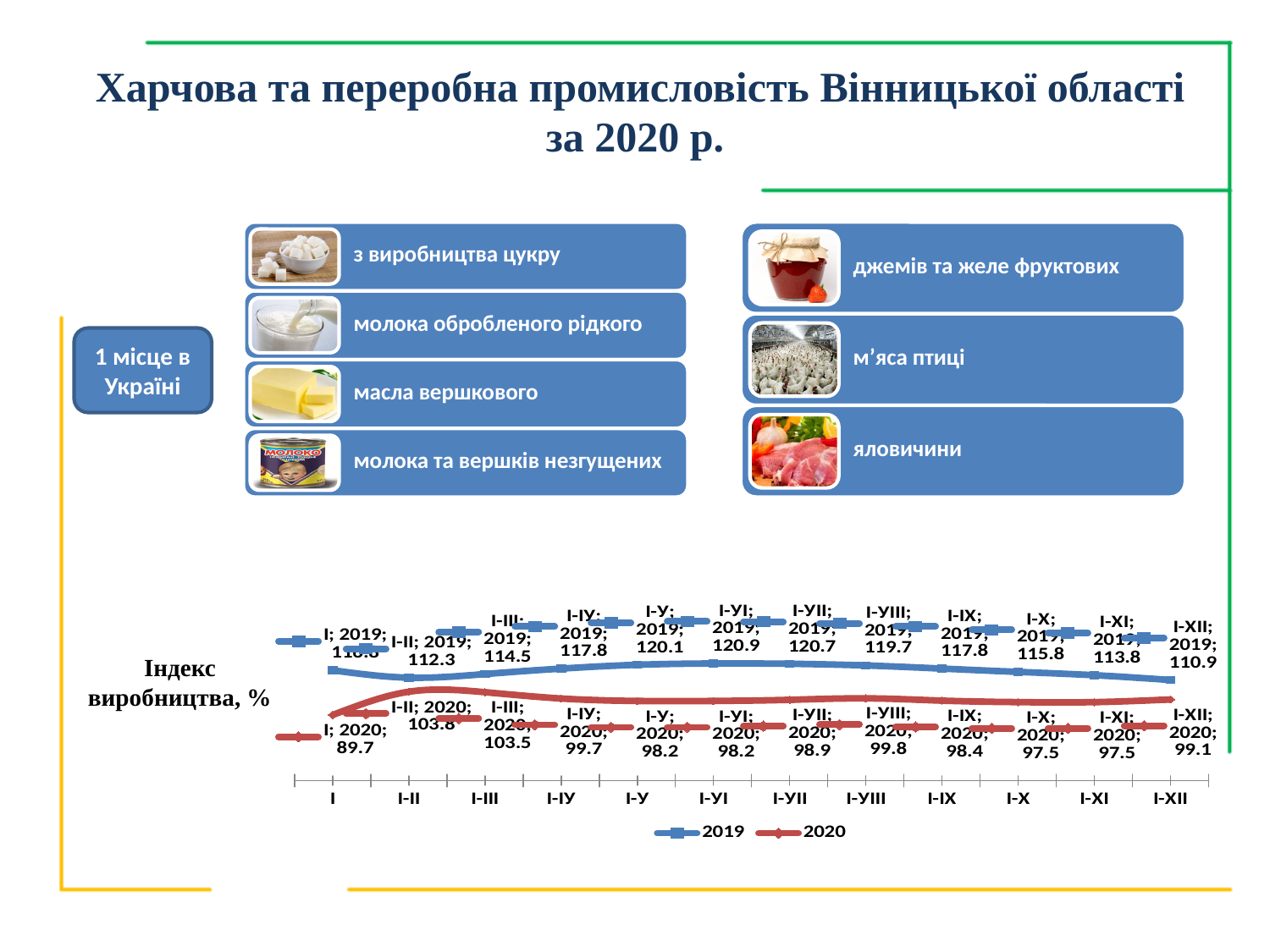

Харчова та переробна промисловість Вінницької області за 2020 р.

з виробництва цукру
молока обробленого рідкого
масла вершкового
молока та вершків незгущених
джемів та желе фруктових
м’яса птиці
яловичини
1 місце в Україні

### Chart

| Category | 2019 | 2020 |
|---|---|---|
| І | 116.8 | 89.7 |
| І-ІІ | 112.3 | 103.8 |
| І-ІІІ | 114.5 | 103.5 |
| І-ІУ | 117.8 | 99.7 |
| І-У | 120.1 | 98.2 |
| І-УІ | 120.9 | 98.2 |
| І-УІІ | 120.7 | 98.9 |
| І-УІІІ | 119.7 | 99.8 |
| І-ІХ | 117.8 | 98.4 |
| І-Х | 115.8 | 97.5 |
| І-ХІ | 113.8 | 97.5 |
| І-ХІІ | 110.9 | 99.1 |
Індекс виробництва, %